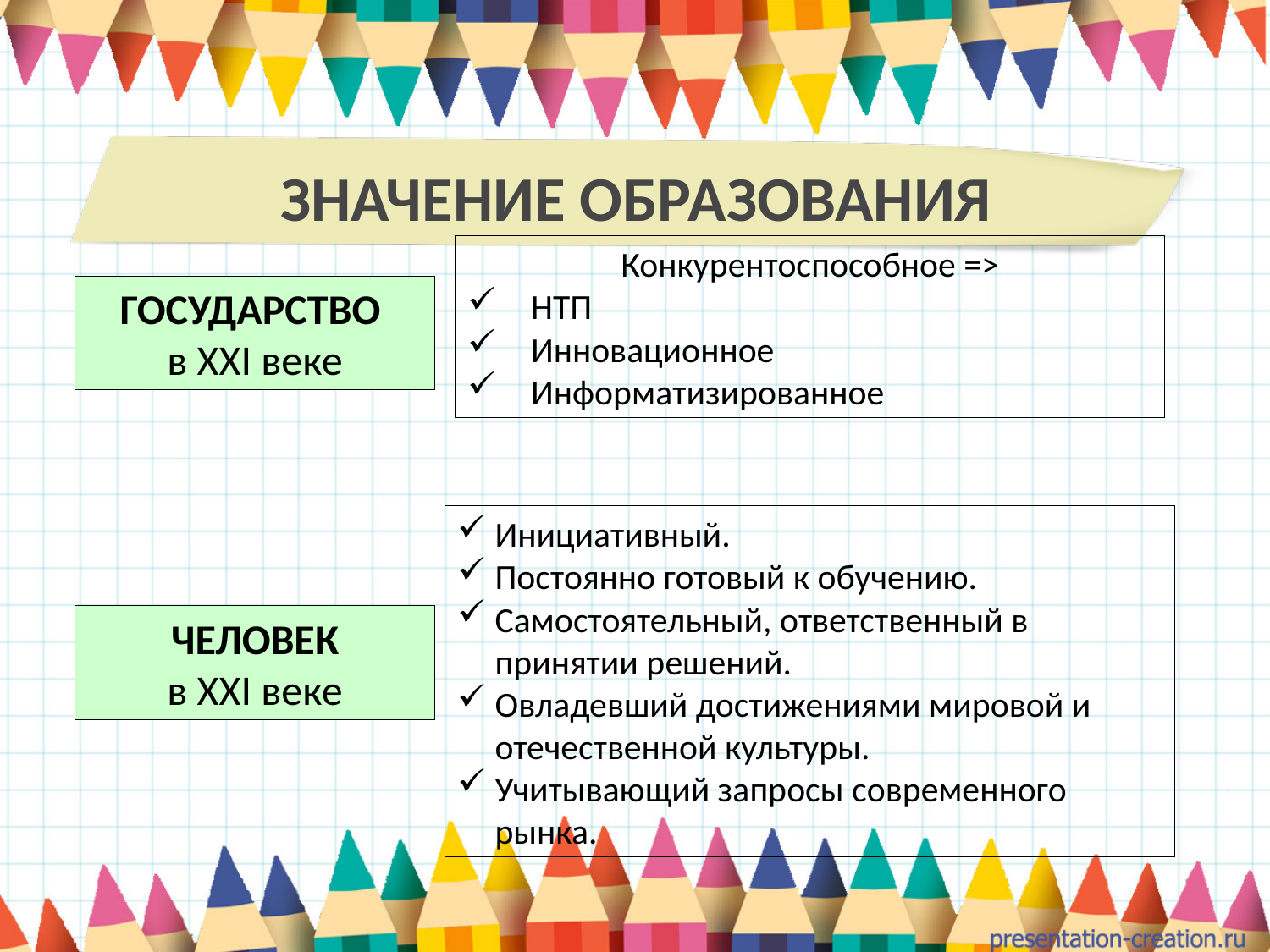

ЗНАЧЕНИЕ ОБРАЗОВАНИЯ
Конкурентоспособное =>
НТП
Инновационное
Информатизированное
ГОСУДАРСТВО
в XXI веке
Инициативный.
Постоянно готовый к обучению.
Самостоятельный, ответственный в принятии решений.
Овладевший достижениями мировой и отечественной культуры.
Учитывающий запросы современного рынка.
ЧЕЛОВЕК
в XXI веке
ЧЕЛОВЕК
в XXI веке
ЧЕЛОВЕК
в XXI веке